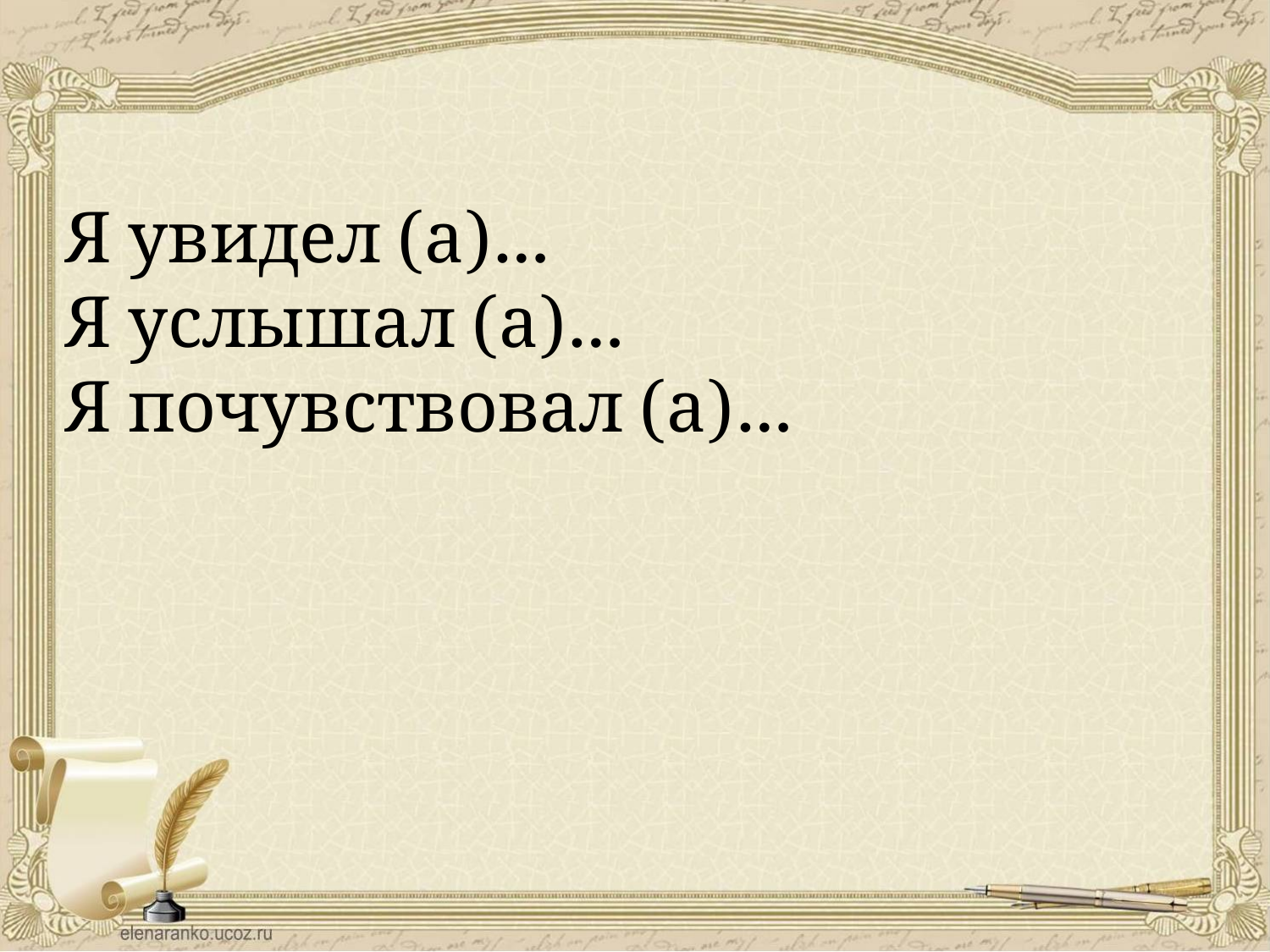

Я увидел (а)…
Я услышал (а)…
Я почувствовал (а)…